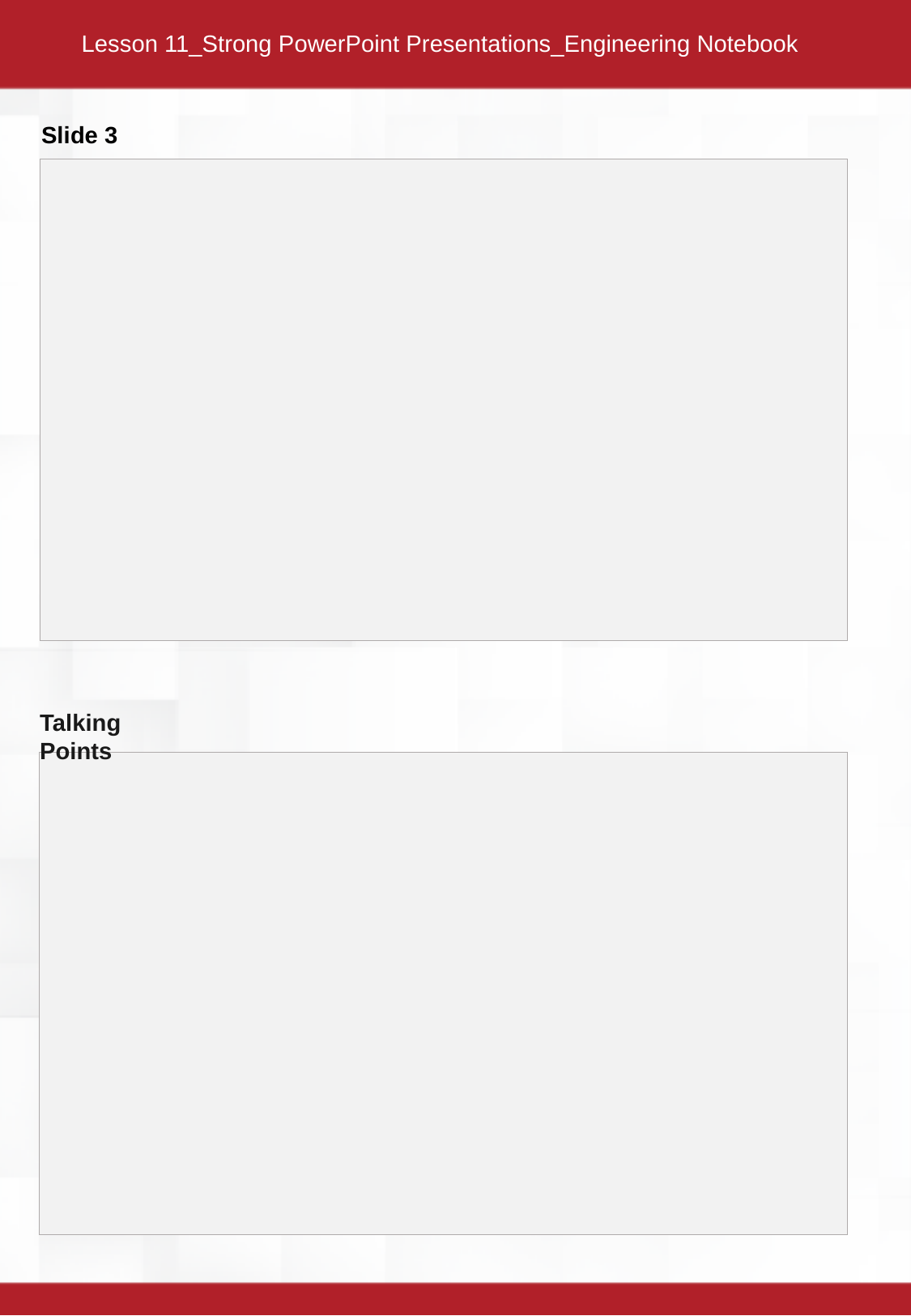

Lesson 11_Strong PowerPoint Presentations_Engineering Notebook
Slide 3

Talking Points